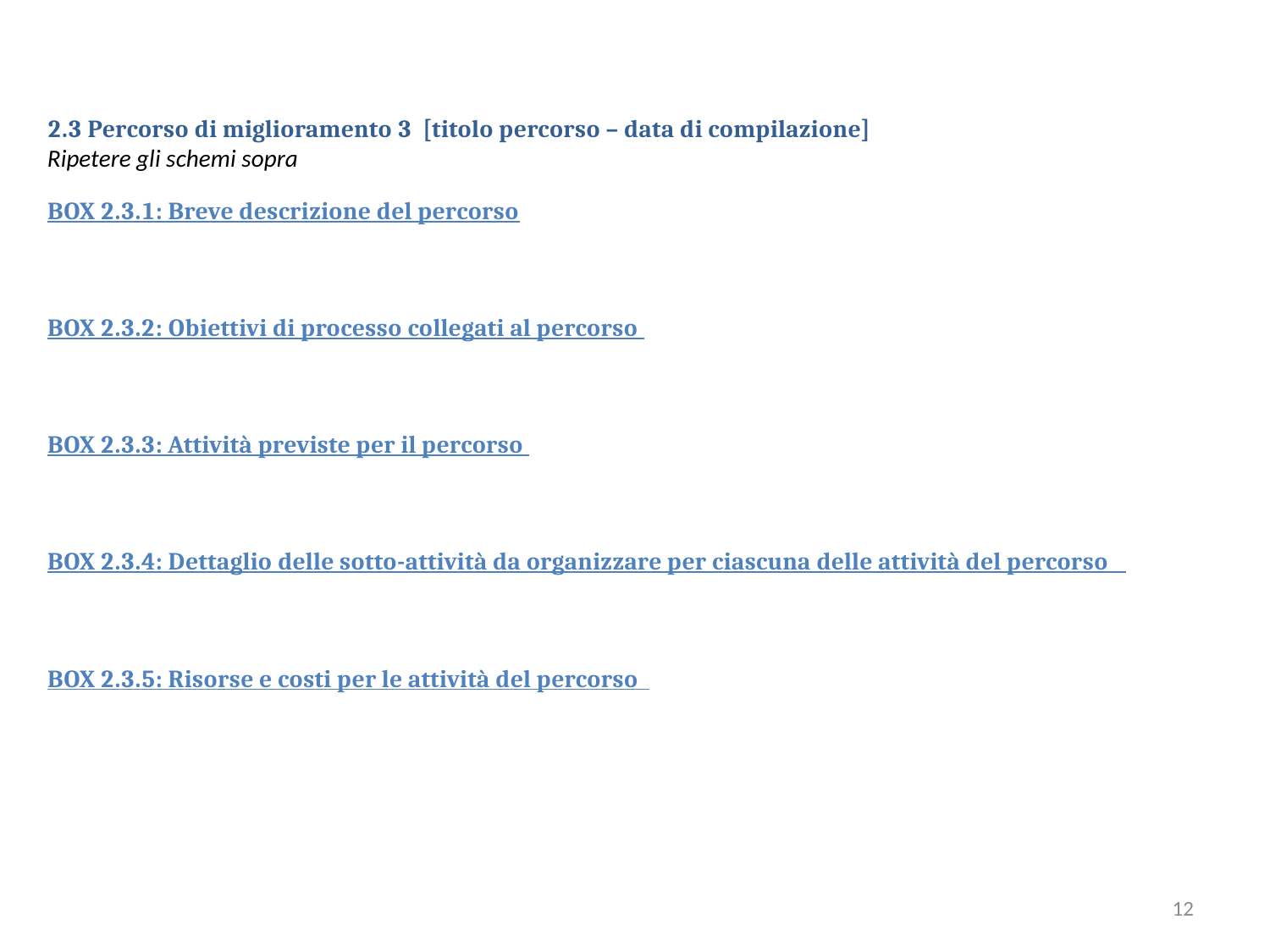

2.3 Percorso di miglioramento 3  [titolo percorso – data di compilazione]
Ripetere gli schemi sopra
BOX 2.3.1: Breve descrizione del percorso

BOX 2.3.2: Obiettivi di processo collegati al percorso

BOX 2.3.3: Attività previste per il percorso

BOX 2.3.4: Dettaglio delle sotto-attività da organizzare per ciascuna delle attività del percorso

BOX 2.3.5: Risorse e costi per le attività del percorso

12